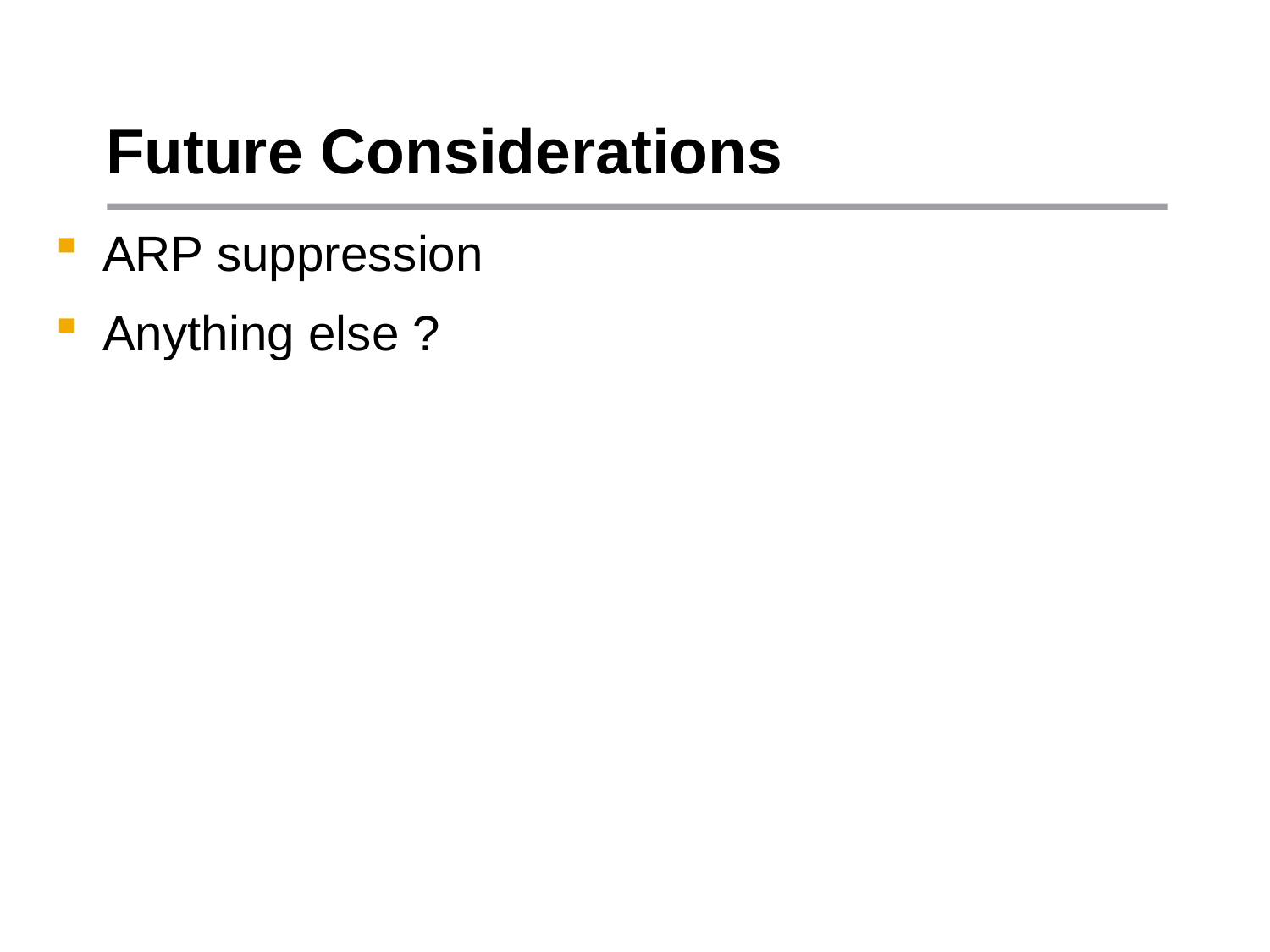

# Future Considerations
ARP suppression
Anything else ?